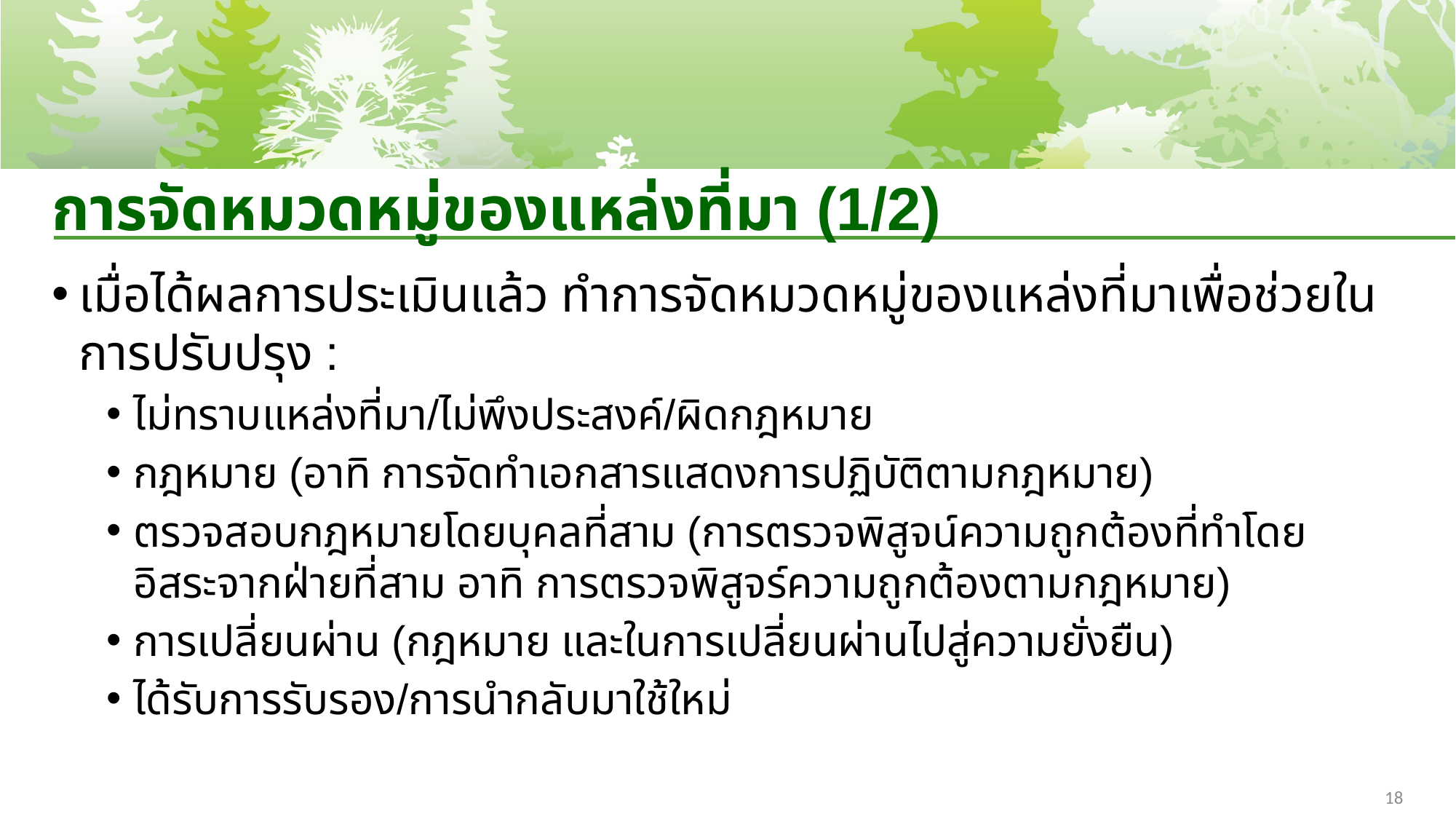

# การจัดหมวดหมู่ของแหล่งที่มา (1/2)
เมื่อได้ผลการประเมินแล้ว ทำการจัดหมวดหมู่ของแหล่งที่มาเพื่อช่วยในการปรับปรุง :
ไม่ทราบแหล่งที่มา/ไม่พึงประสงค์/ผิดกฎหมาย
กฎหมาย (อาทิ การจัดทำเอกสารแสดงการปฏิบัติตามกฎหมาย)
ตรวจสอบกฎหมายโดยบุคลที่สาม (การตรวจพิสูจน์ความถูกต้องที่ทำโดยอิสระจากฝ่ายที่สาม อาทิ การตรวจพิสูจร์ความถูกต้องตามกฎหมาย)
การเปลี่ยนผ่าน (กฎหมาย และในการเปลี่ยนผ่านไปสู่ความยั่งยืน)
ได้รับการรับรอง/การนำกลับมาใช้ใหม่
18